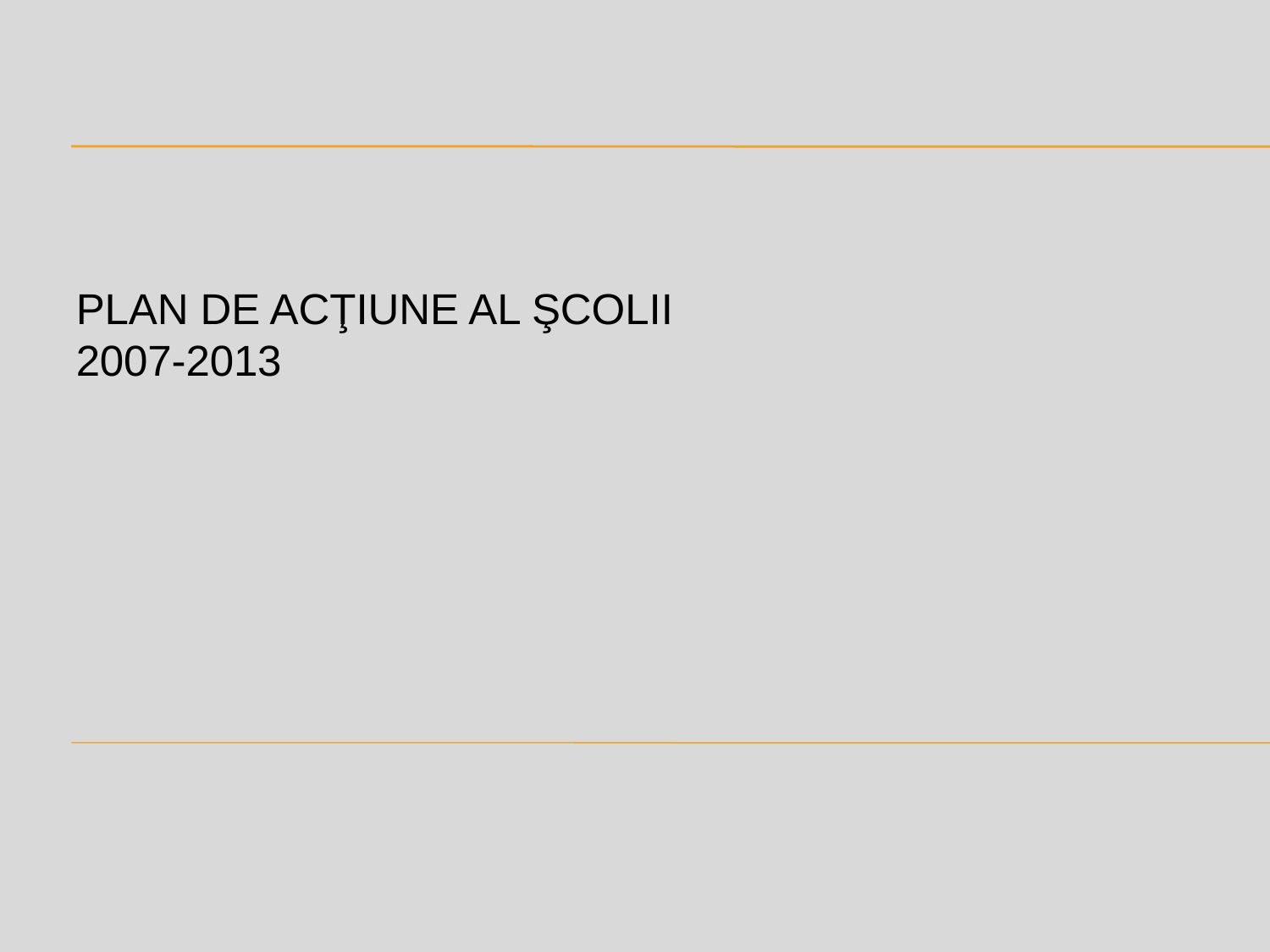

# Plan de acţiune al şcolii 2007-2013